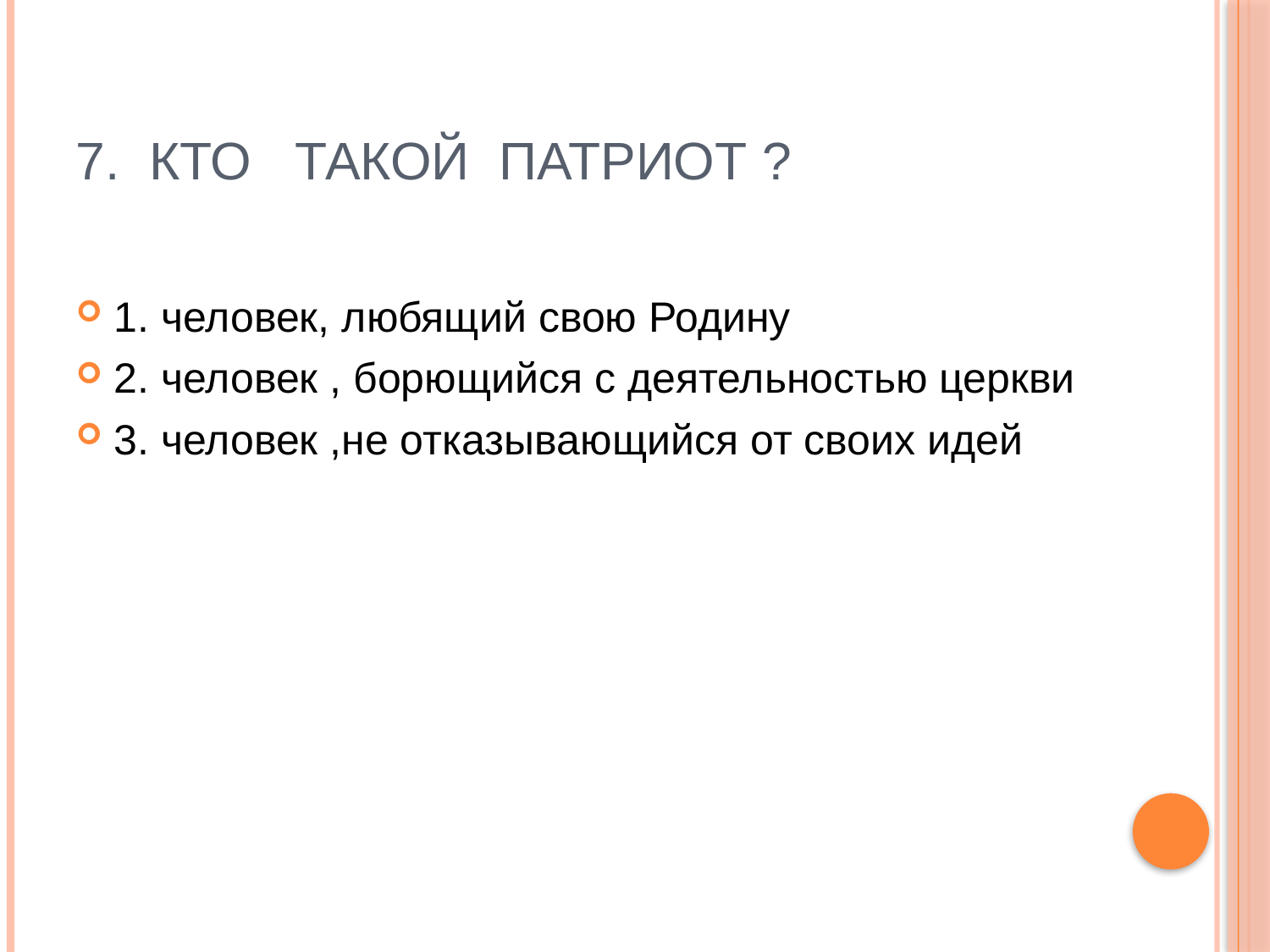

# 7.  Кто   такой  патриот ?

1. человек, любящий свою Родину
2. человек , борющийся с деятельностью церкви
3. человек ,не отказывающийся от своих идей